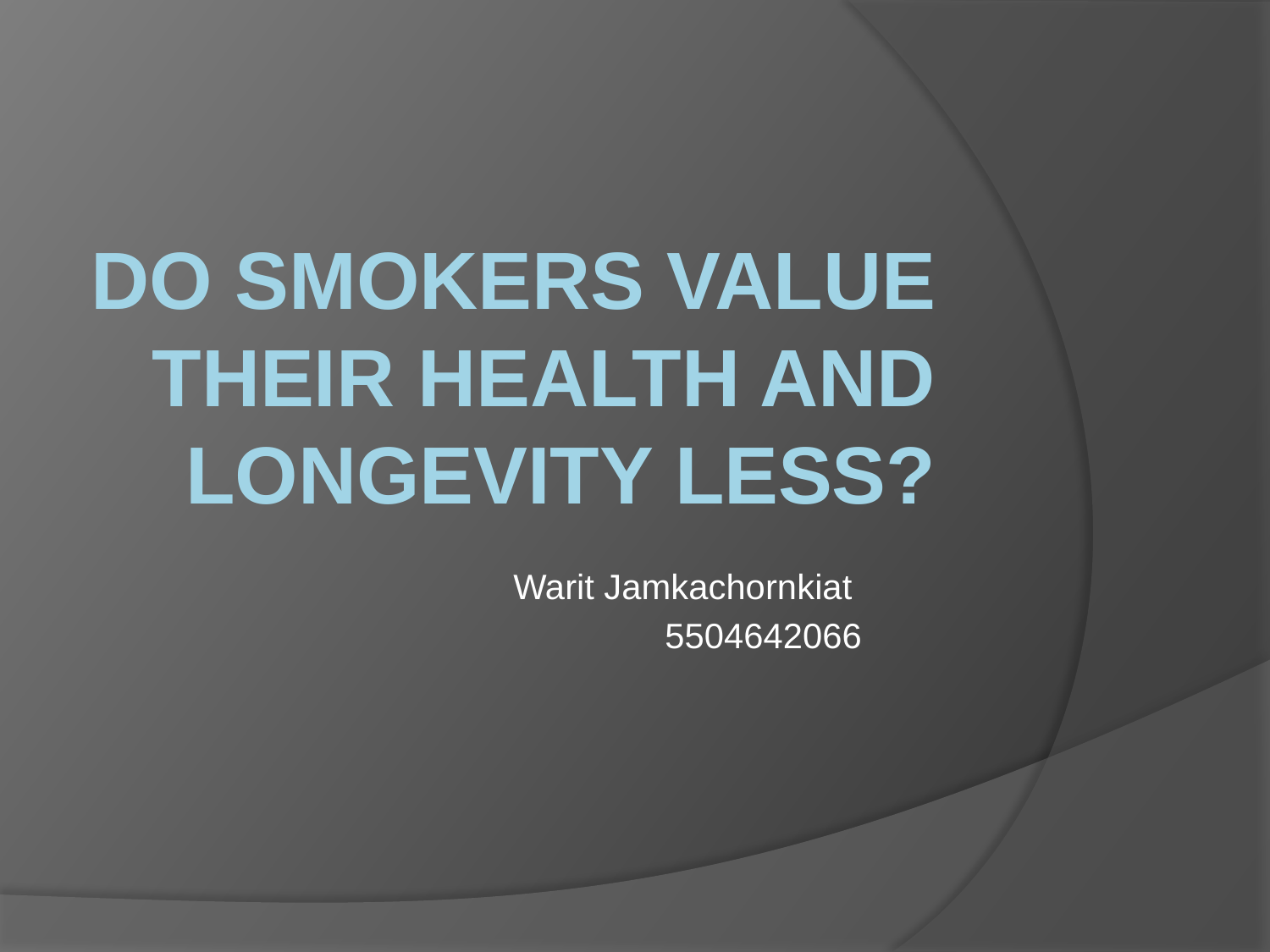

# Do Smokers Value Their Health and Longevity Less?
Warit Jamkachornkiat
5504642066